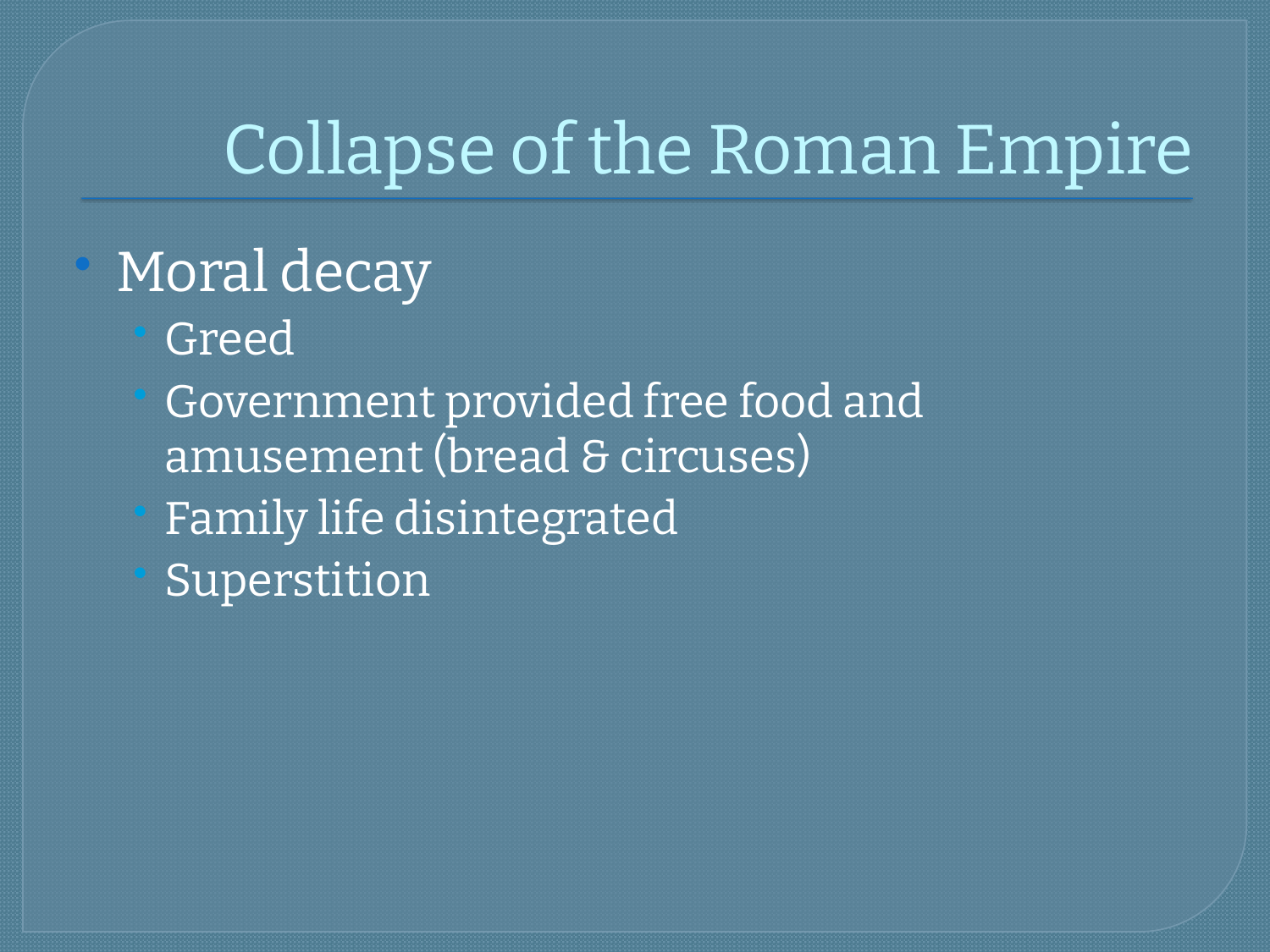

# Collapse of the Roman Empire
Moral decay
Greed
Government provided free food and amusement (bread & circuses)
Family life disintegrated
Superstition